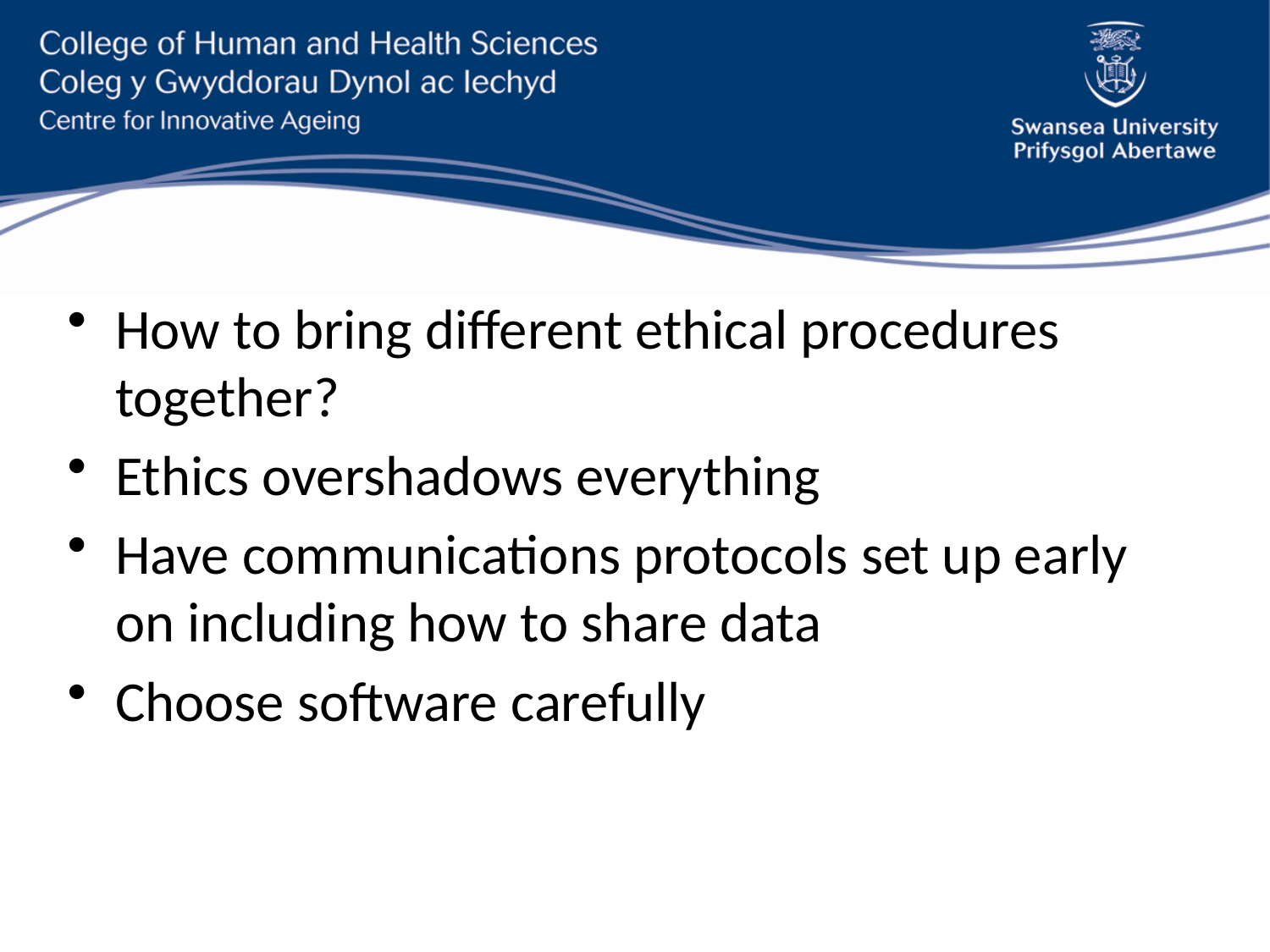

How to bring different ethical procedures together?
Ethics overshadows everything
Have communications protocols set up early on including how to share data
Choose software carefully